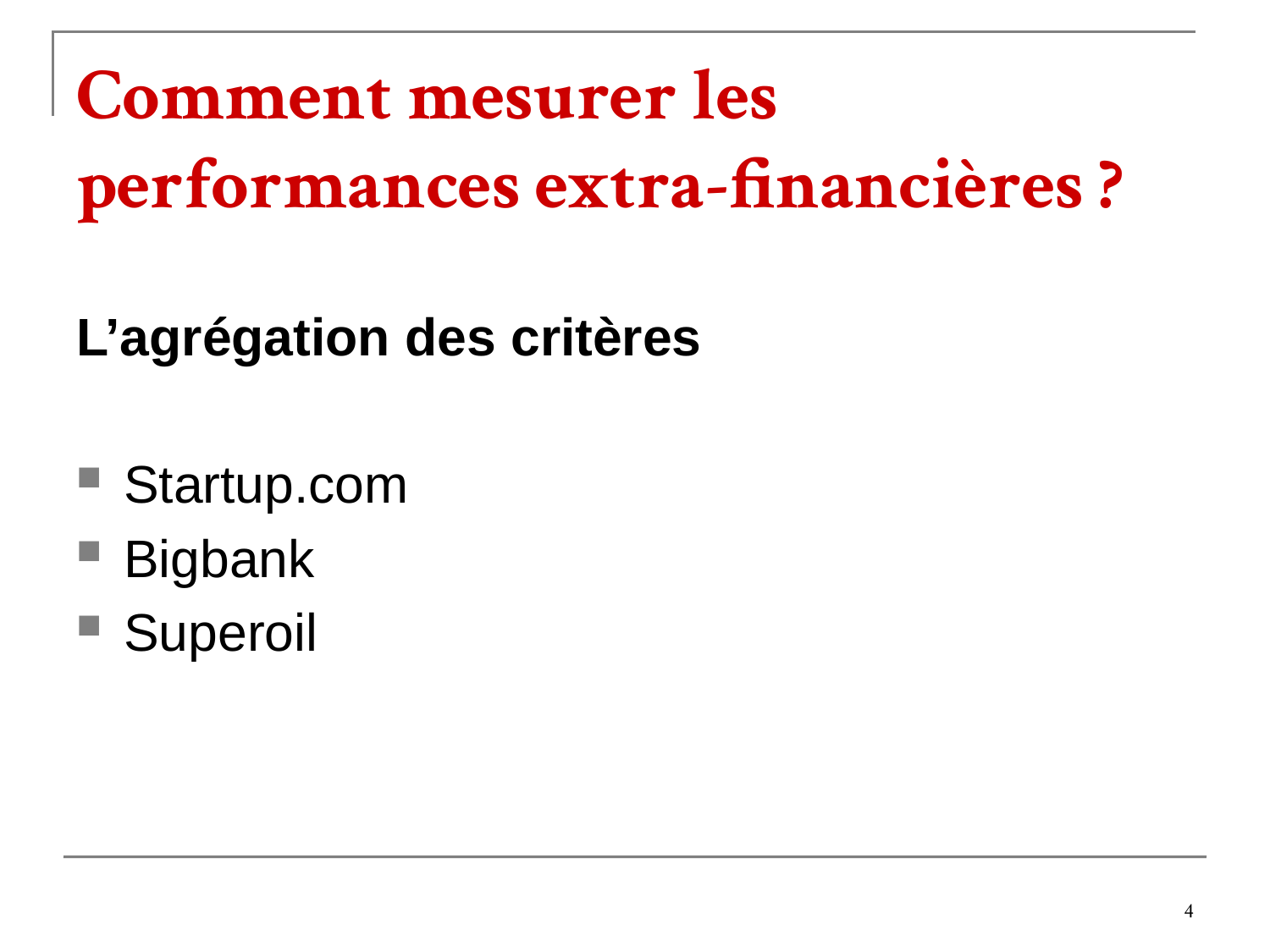

# Comment mesurer les performances extra-financières ?

L’agrégation des critères

Startup.com
Bigbank
Superoil
4